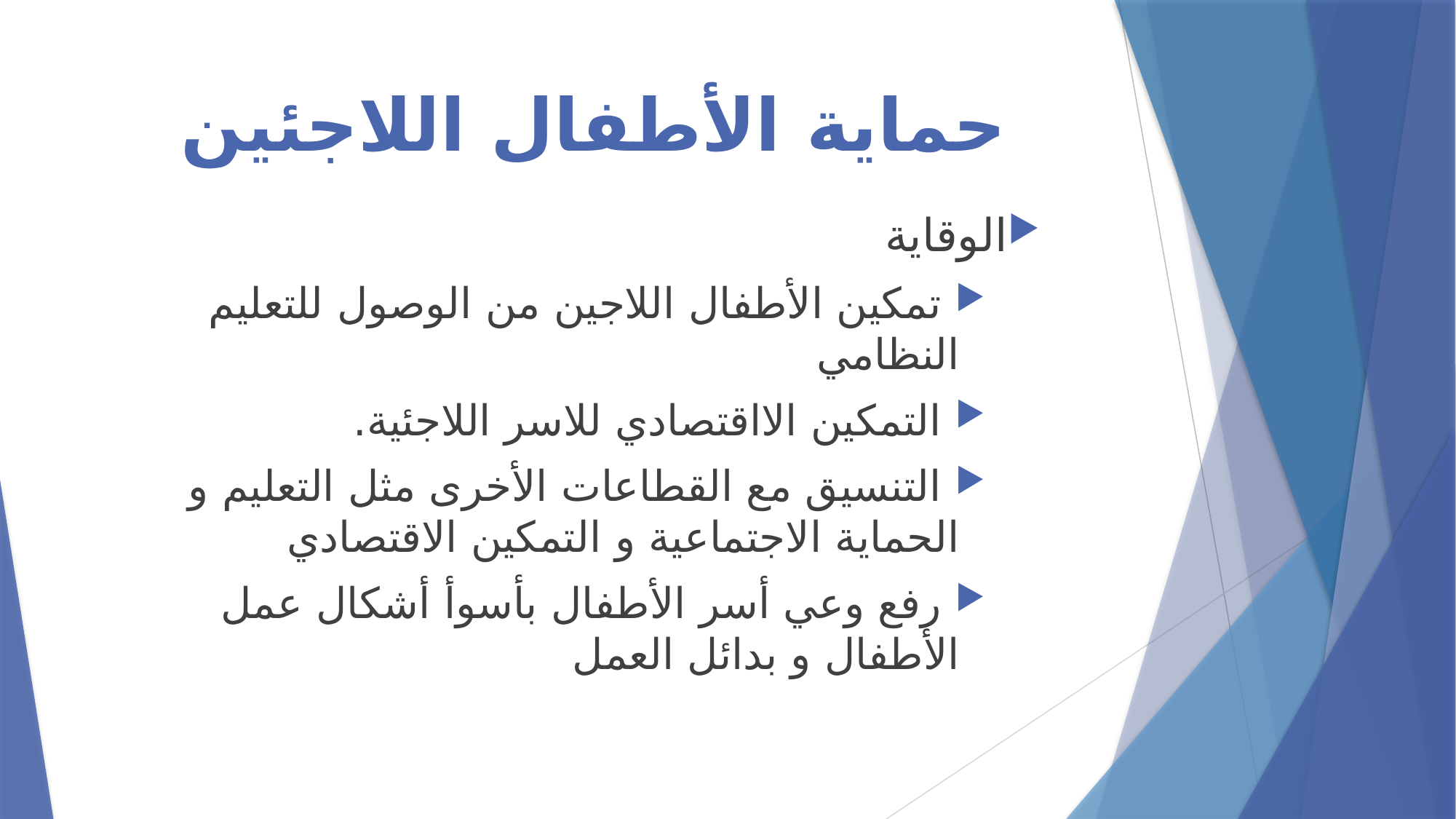

# حماية الأطفال اللاجئين
الوقاية
 تمكين الأطفال اللاجين من الوصول للتعليم النظامي
 التمكين الااقتصادي للاسر اللاجئية.
 التنسيق مع القطاعات الأخرى مثل التعليم و الحماية الاجتماعية و التمكين الاقتصادي
 رفع وعي أسر الأطفال بأسوأ أشكال عمل الأطفال و بدائل العمل